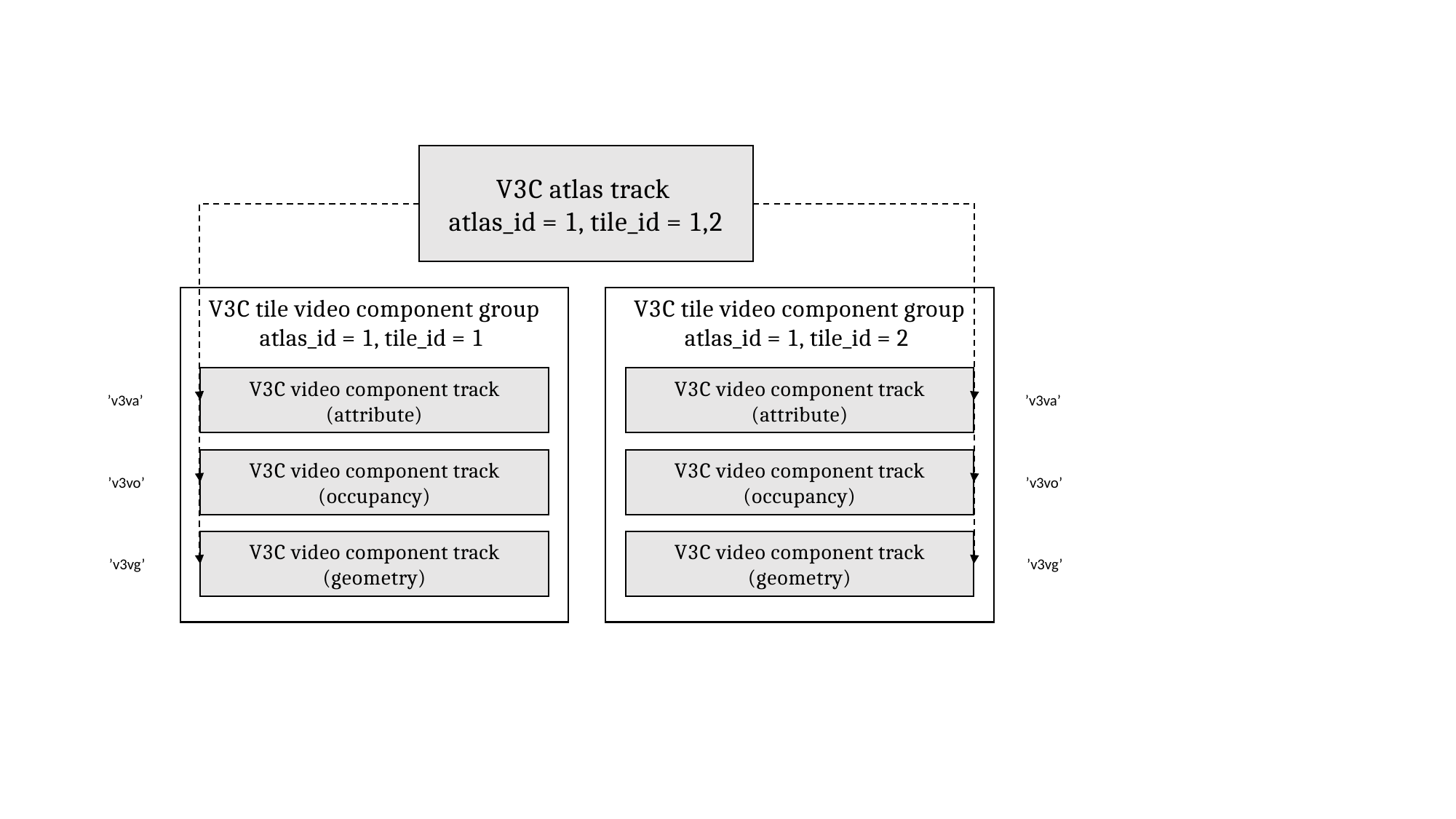

V3C atlas track
atlas_id = 1, tile_id = 1,2
V3C tile video component group
atlas_id = 1, tile_id = 1
V3C tile video component group
atlas_id = 1, tile_id = 2
V3C video component track (attribute)
V3C video component track (attribute)
’v3va’
’v3va’
V3C video component track (occupancy)
V3C video component track (occupancy)
’v3vo’
’v3vo’
V3C video component track (geometry)
V3C video component track (geometry)
’v3vg’
’v3vg’